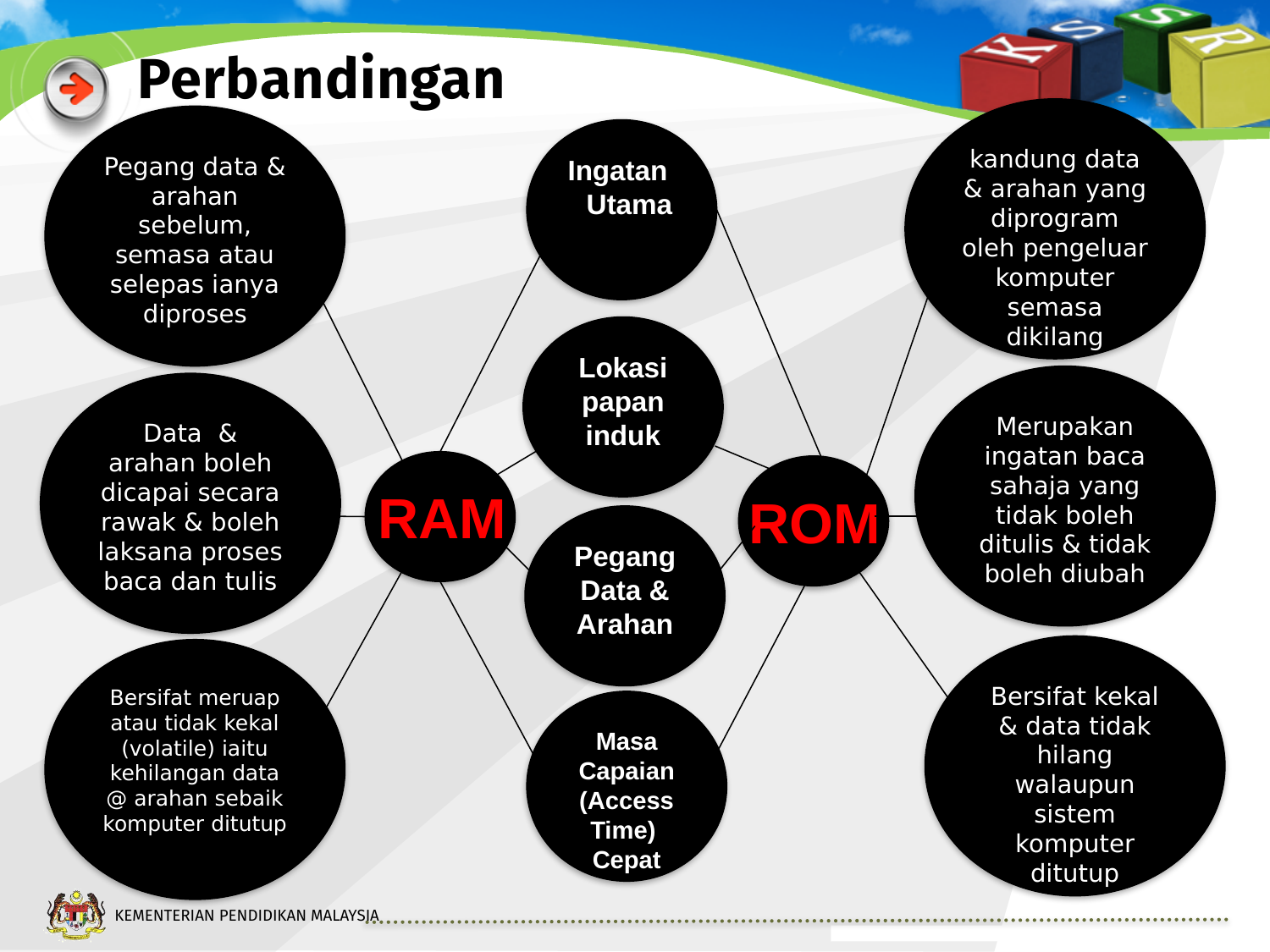

# Perbandingan
kandung data & arahan yang diprogram oleh pengeluar komputer semasa dikilang
Pegang data & arahan sebelum, semasa atau selepas ianya diproses
Ingatan    Utama
Lokasi papan induk
Merupakan ingatan baca sahaja yang tidak boleh ditulis & tidak boleh diubah
Data  & arahan boleh dicapai secara rawak & boleh laksana proses baca dan tulis

RAM

ROM
Pegang
Data & Arahan
Bersifat kekal & data tidak hilang walaupun sistem komputer ditutup
Bersifat meruap atau tidak kekal (volatile) iaitu kehilangan data @ arahan sebaik komputer ditutup
Masa Capaian (Access Time)  Cepat